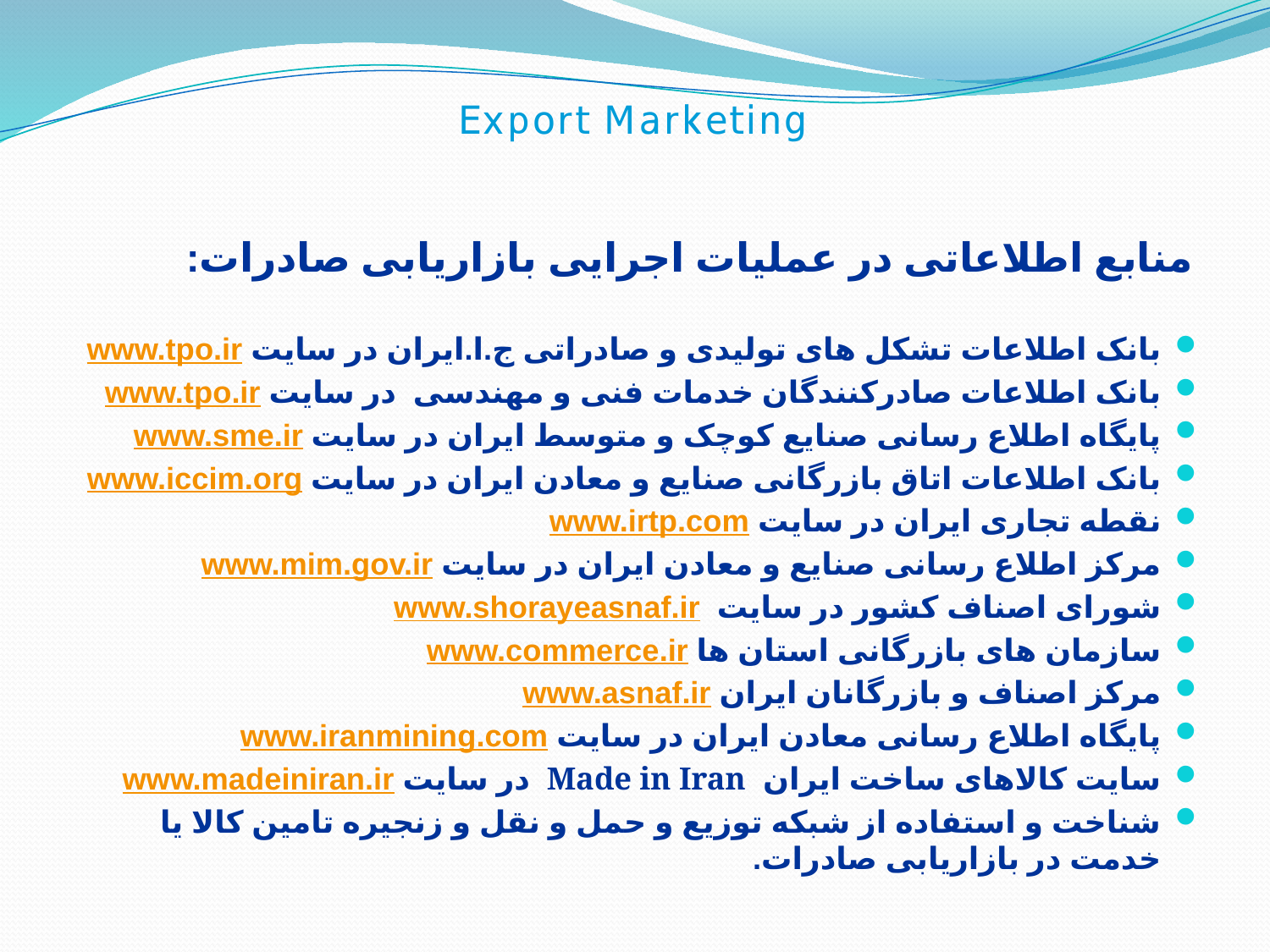

Export Marketing
منابع اطلاعاتی در عملیات اجرایی بازاریابی صادرات:

بانک اطلاعات تشکل های تولیدی و صادراتی ج.ا.ایران در سایت www.tpo.ir
بانک اطلاعات صادرکنندگان خدمات فنی و مهندسی  در سایت www.tpo.ir
پایگاه اطلاع رسانی صنایع کوچک و متوسط ایران در سایت www.sme.ir
بانک اطلاعات اتاق بازرگانی صنایع و معادن ایران در سایت www.iccim.org
نقطه تجاری ایران در سایت www.irtp.com
مرکز اطلاع رسانی صنایع و معادن ایران در سایت www.mim.gov.ir
شورای اصناف کشور در سایت  www.shorayeasnaf.ir
سازمان های بازرگانی استان ها www.commerce.ir
مرکز اصناف و بازرگانان ایران www.asnaf.ir
پایگاه اطلاع رسانی معادن ایران در سایت www.iranmining.com
سایت کالاهای ساخت ایران  Made in Iran  در سایت www.madeiniran.ir
شناخت و استفاده از شبکه توزیع و حمل و نقل و زنجیره تامین کالا یا خدمت در بازاریابی صادرات.